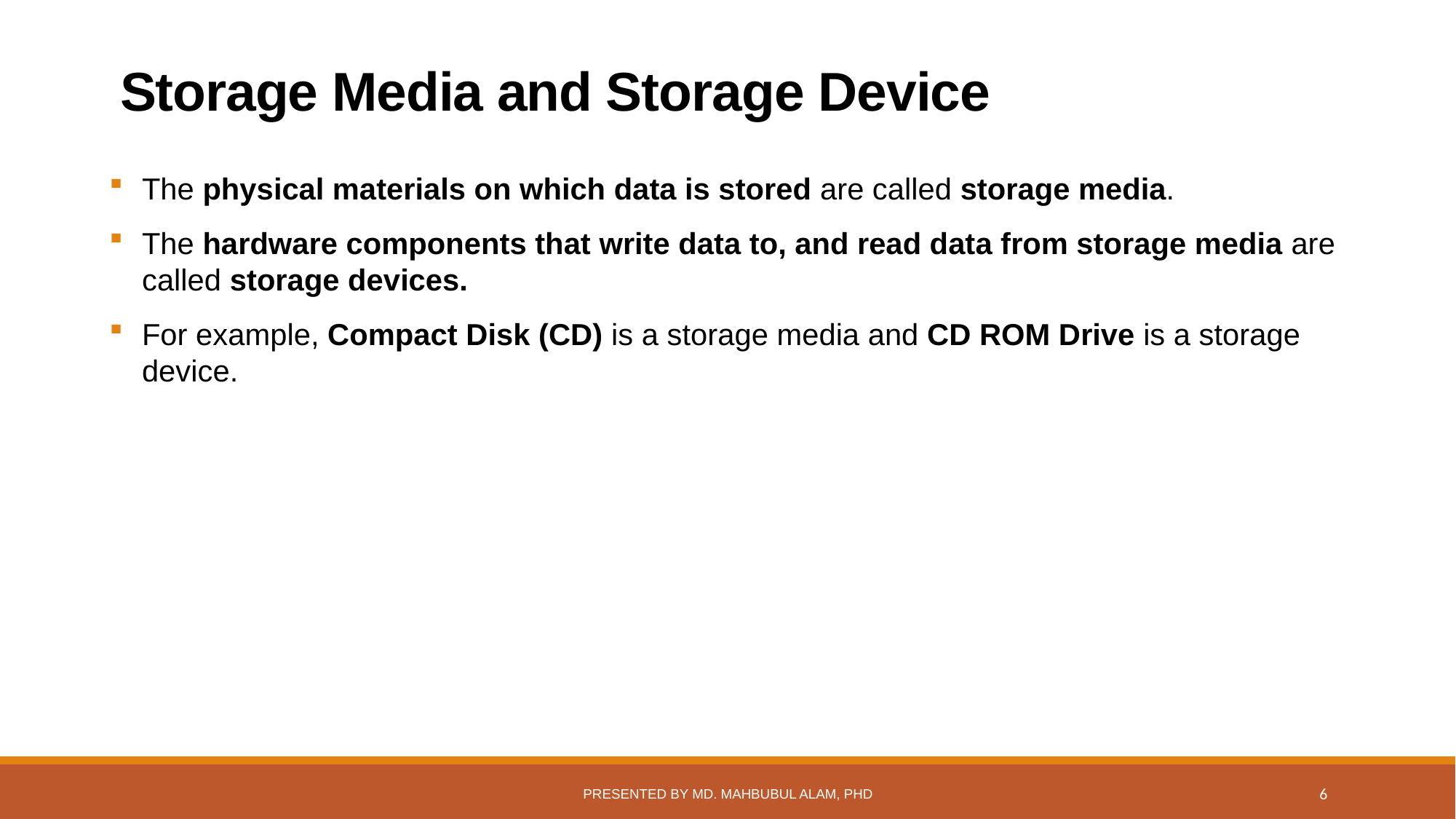

# Storage Media and Storage Device
The physical materials on which data is stored are called storage media.
The hardware components that write data to, and read data from storage media are called storage devices.
For example, Compact Disk (CD) is a storage media and CD ROM Drive is a storage device.
Presented by Md. Mahbubul Alam, PhD
6